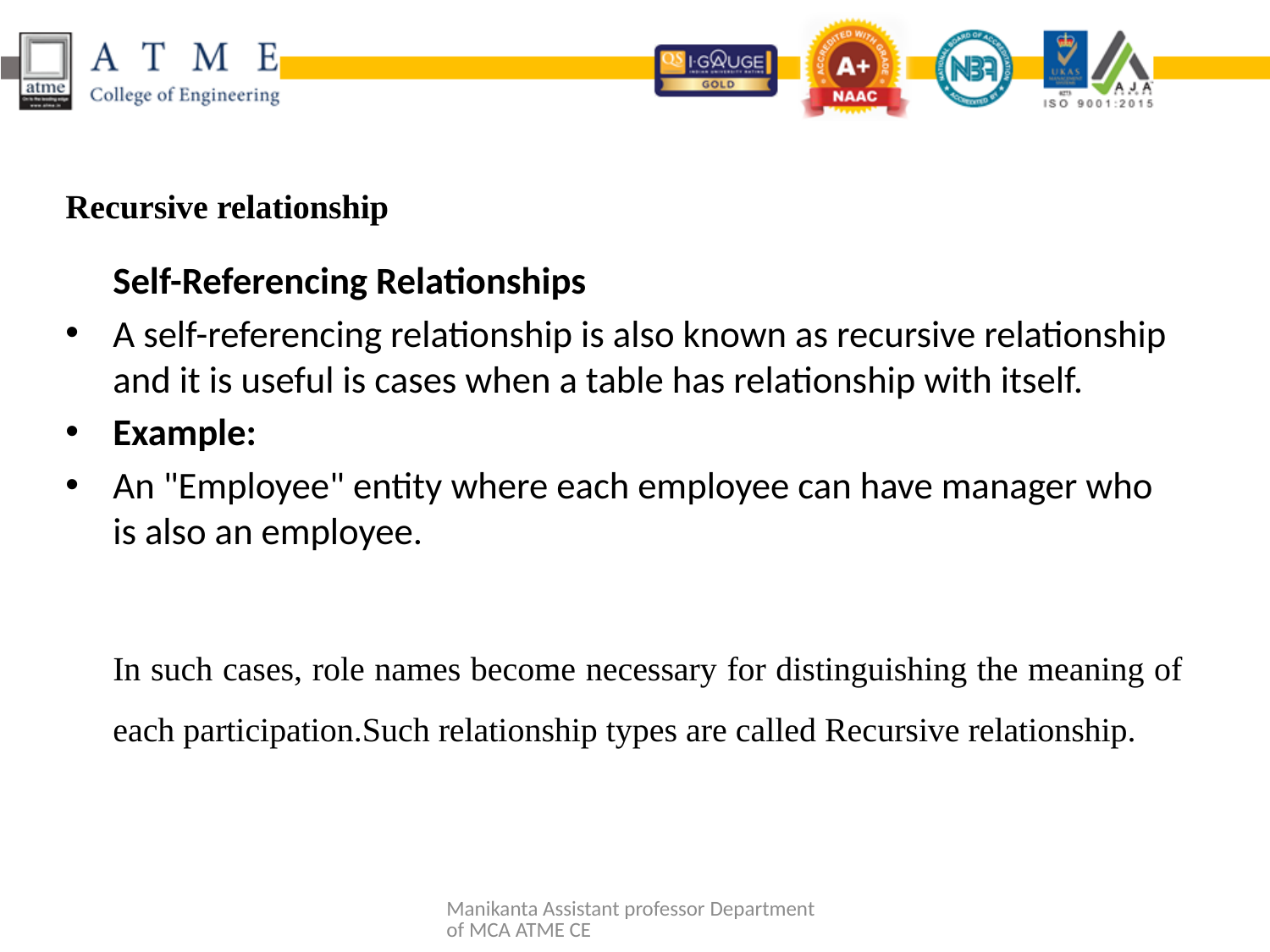

Recursive relationship
	Self-Referencing Relationships
A self-referencing relationship is also known as recursive relationship and it is useful is cases when a table has relationship with itself.
Example:
An "Employee" entity where each employee can have manager who is also an employee.

	In such cases, role names become necessary for distinguishing the meaning of each participation.Such relationship types are called Recursive relationship.

Manikanta Assistant professor Department of MCA ATME CE